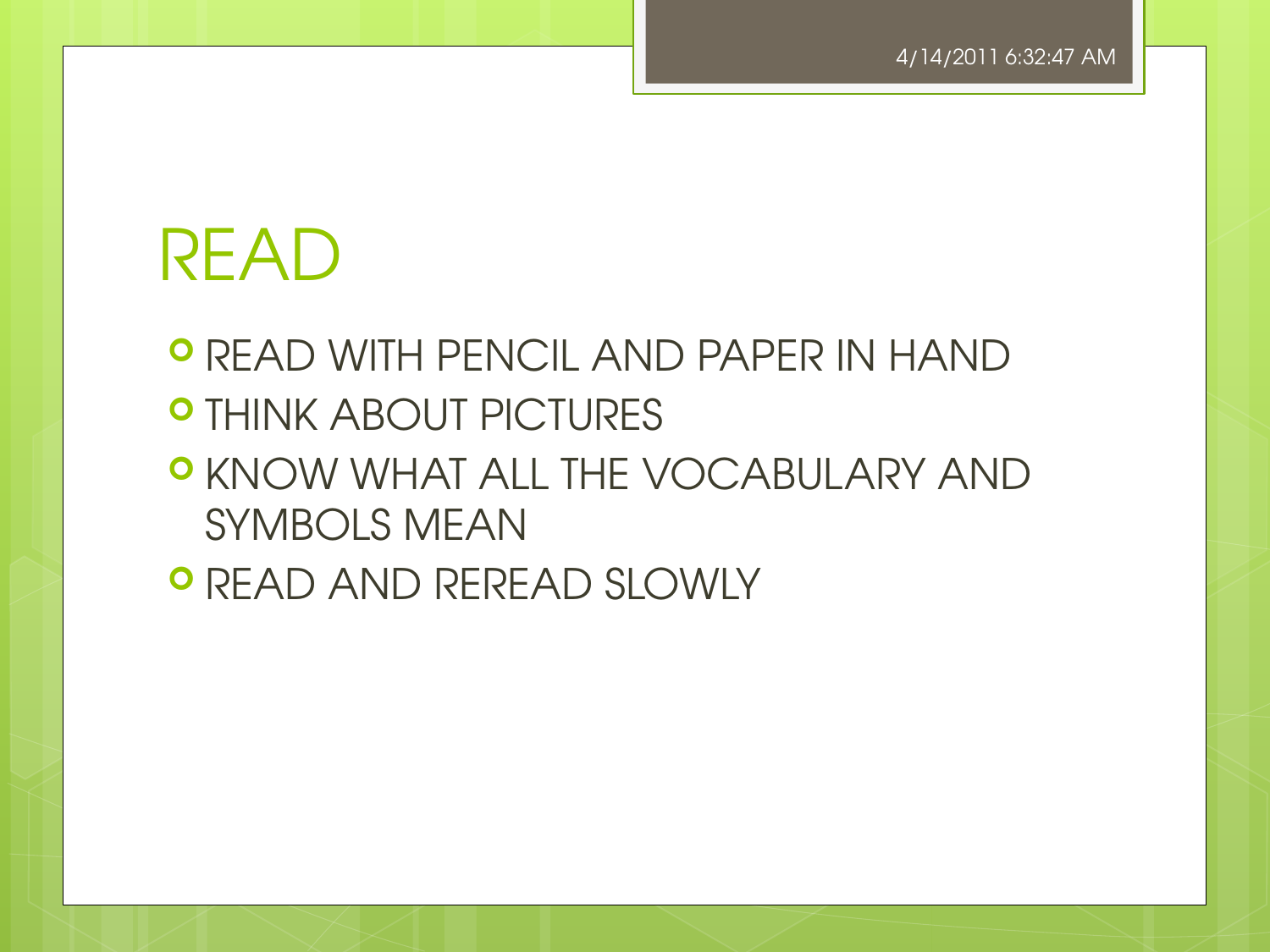

4/14/2011 6:32:47 AM
# READ
READ WITH PENCIL AND PAPER IN HAND
THINK ABOUT PICTURES
KNOW WHAT ALL THE VOCABULARY AND SYMBOLS MEAN
READ AND REREAD SLOWLY